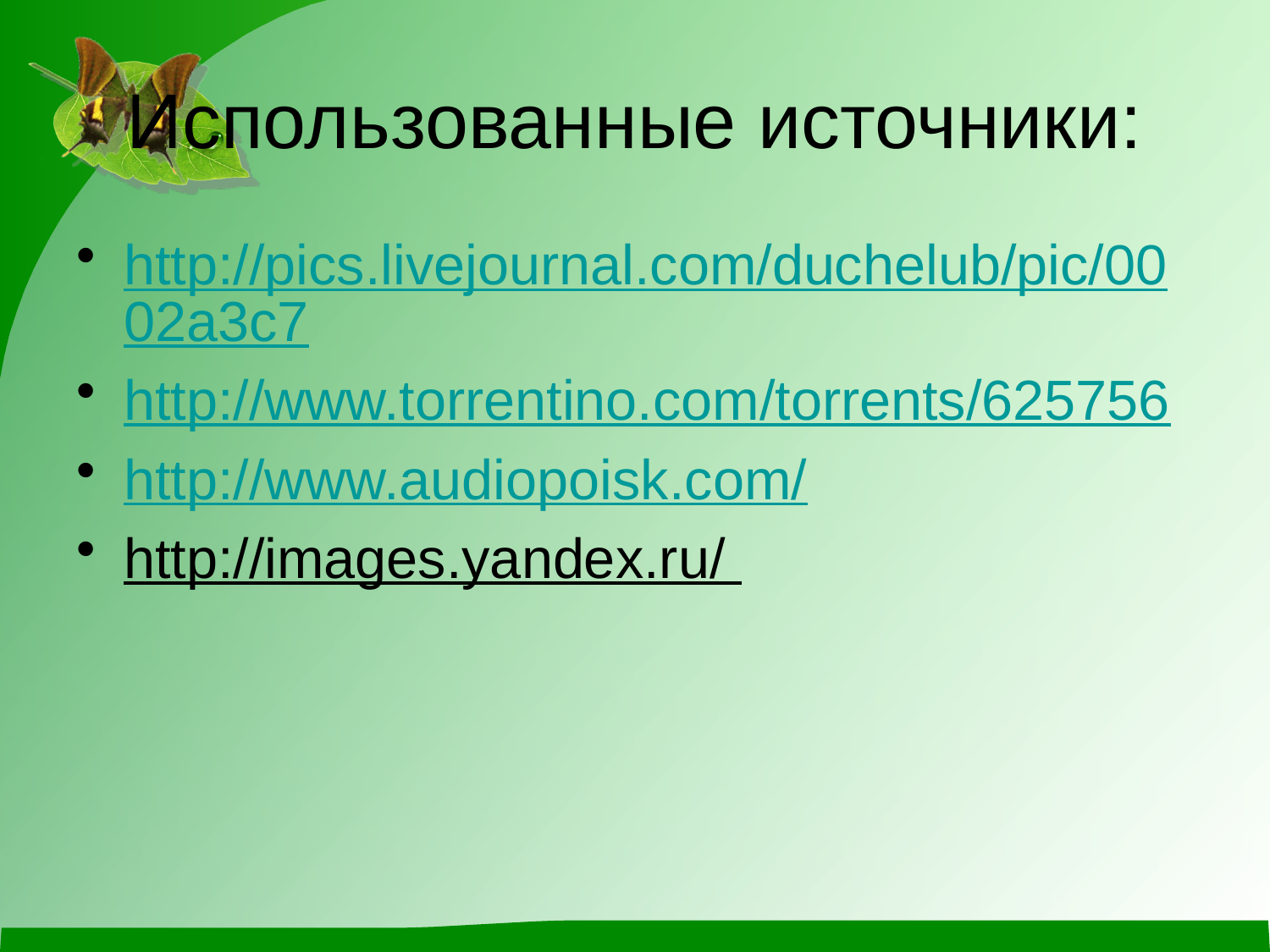

# Использованные источники:
http://pics.livejournal.com/duchelub/pic/0002a3c7
http://www.torrentino.com/torrents/625756
http://www.audiopoisk.com/
http://images.yandex.ru/